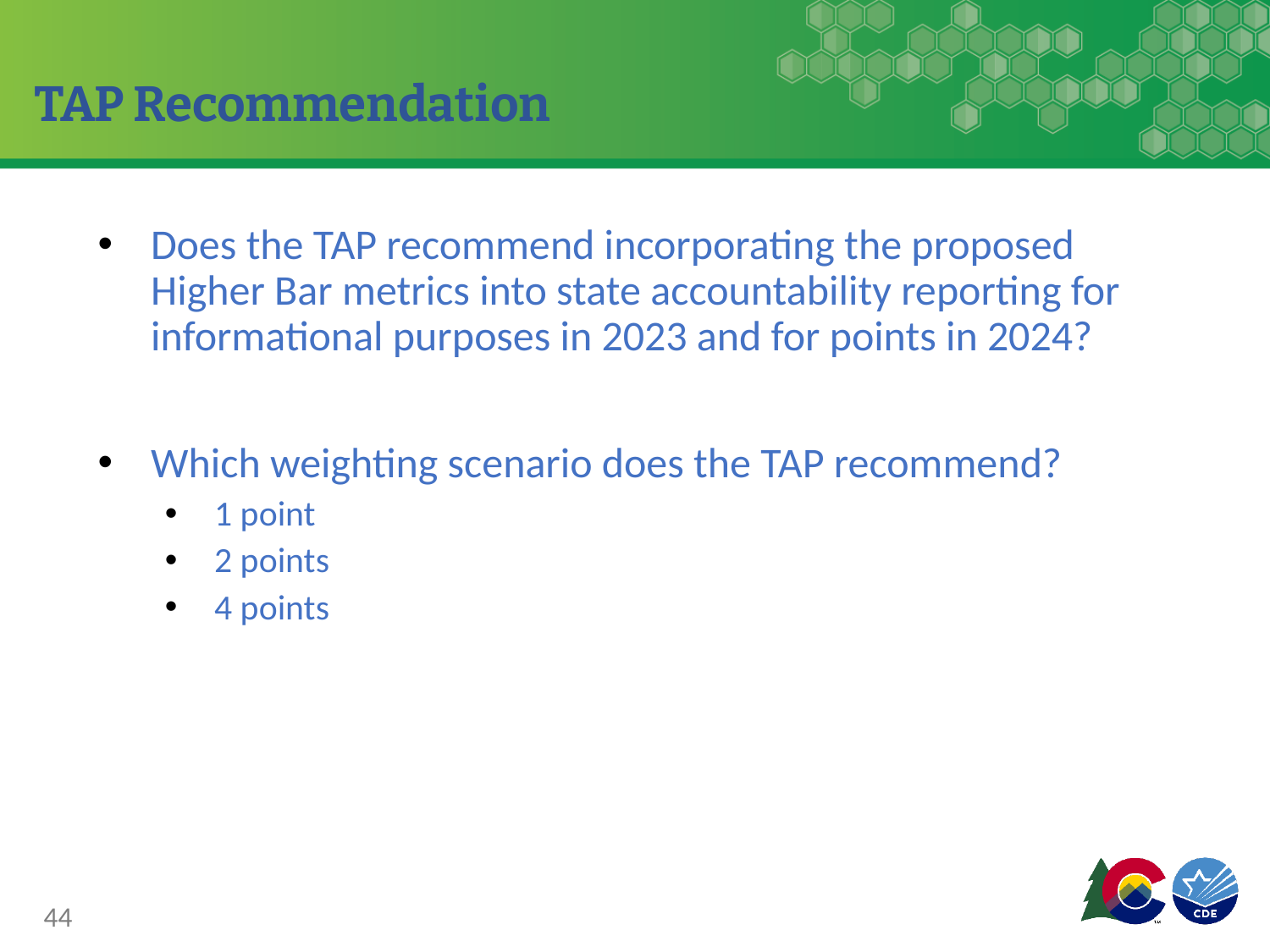

TAP Recommendation
Does the TAP recommend incorporating the proposed Higher Bar metrics into state accountability reporting for informational purposes in 2023 and for points in 2024?

Which weighting scenario does the TAP recommend?
1 point
2 points
4 points

44